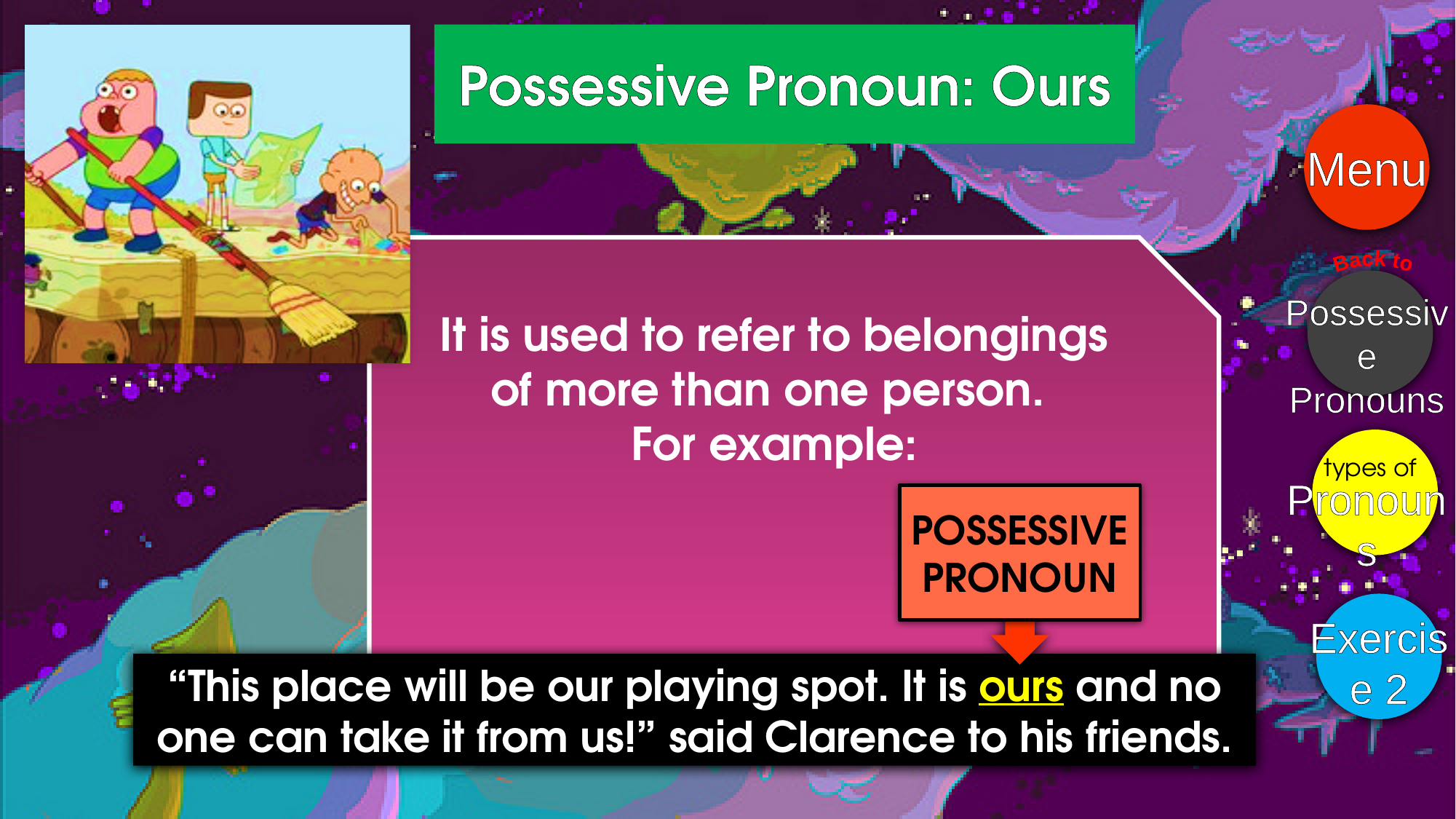

Possessive Pronoun: Ours

Menu

It is used to refer to belongings
of more than one person.
For example:

Back to

Possessive Pronouns

types of
Pronouns
POSSESSIVE PRONOUN

Exercise 2
“This place will be our playing spot. It is ours and no one can take it from us!” said Clarence to his friends.